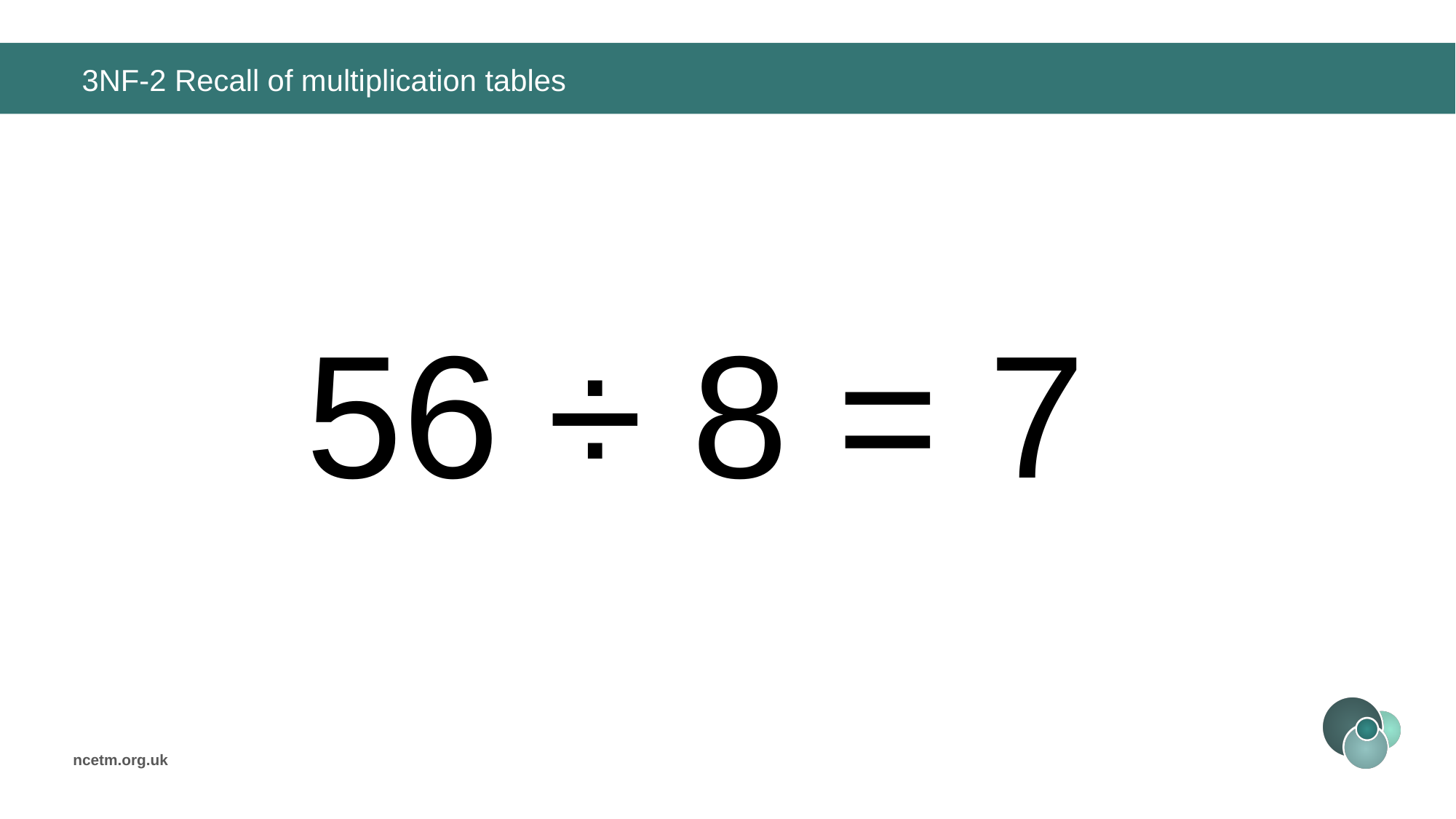

# 3NF-2 Recall of multiplication tables
56 ÷ 8 =
7